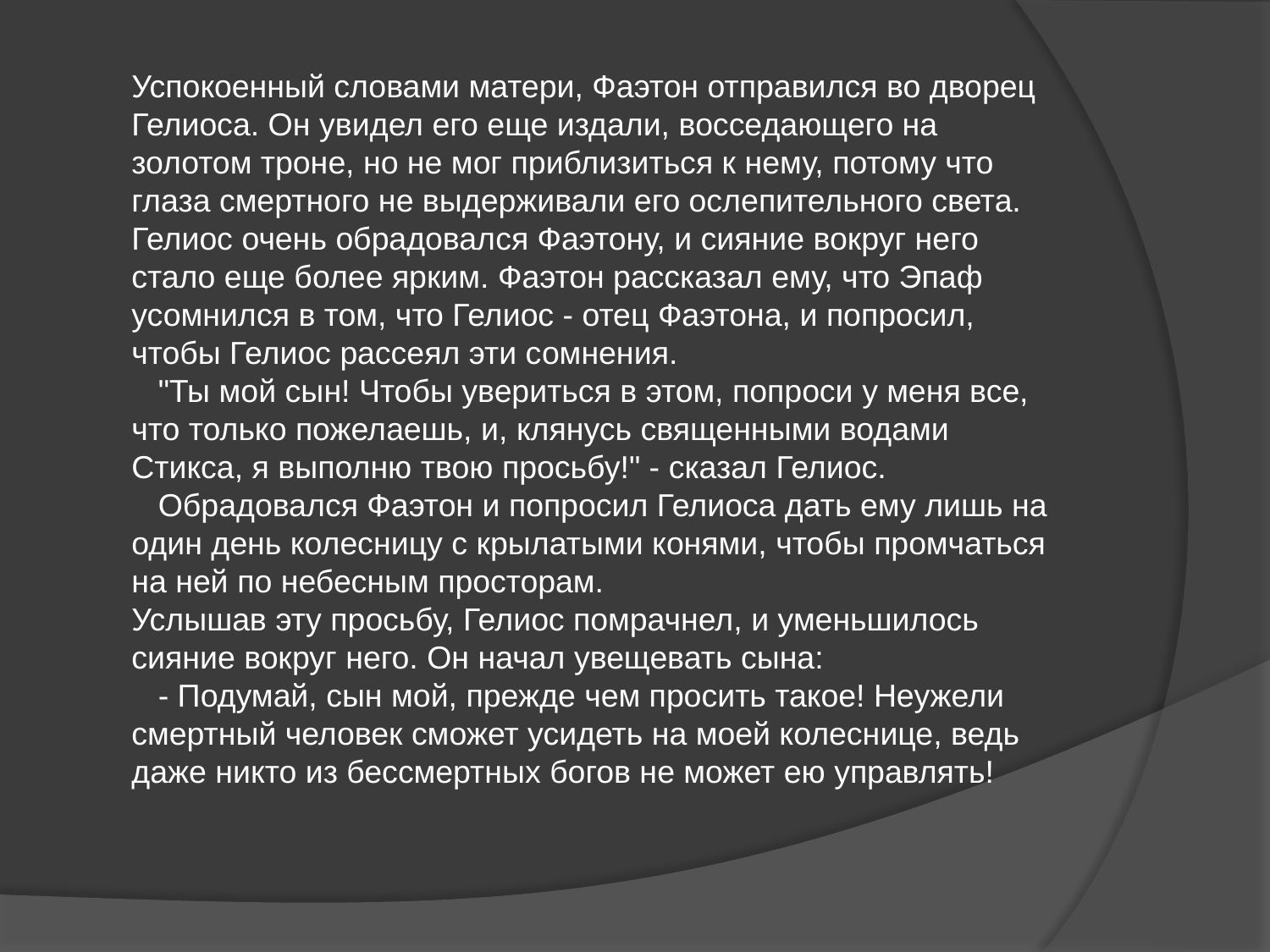

Успокоенный словами матери, Фаэтон отправился во дворец Гелиоса. Он увидел его еще издали, восседающего на золотом троне, но не мог приблизиться к нему, потому что глаза смертного не выдерживали его ослепительного света. Гелиос очень обрадовался Фаэтону, и сияние вокруг него стало еще более ярким. Фаэтон рассказал ему, что Эпаф усомнился в том, что Гелиос - отец Фаэтона, и попросил, чтобы Гелиос рассеял эти сомнения.
   "Ты мой сын! Чтобы увериться в этом, попроси у меня все, что только пожелаешь, и, клянусь священными водами Стикса, я выполню твою просьбу!" - сказал Гелиос.
   Обрадовался Фаэтон и попросил Гелиоса дать ему лишь на один день колесницу с крылатыми конями, чтобы промчаться на ней по небесным просторам.
Услышав эту просьбу, Гелиос помрачнел, и уменьшилось сияние вокруг него. Он начал увещевать сына:
   - Подумай, сын мой, прежде чем просить такое! Неужели смертный человек сможет усидеть на моей колеснице, ведь даже никто из бессмертных богов не может ею управлять!